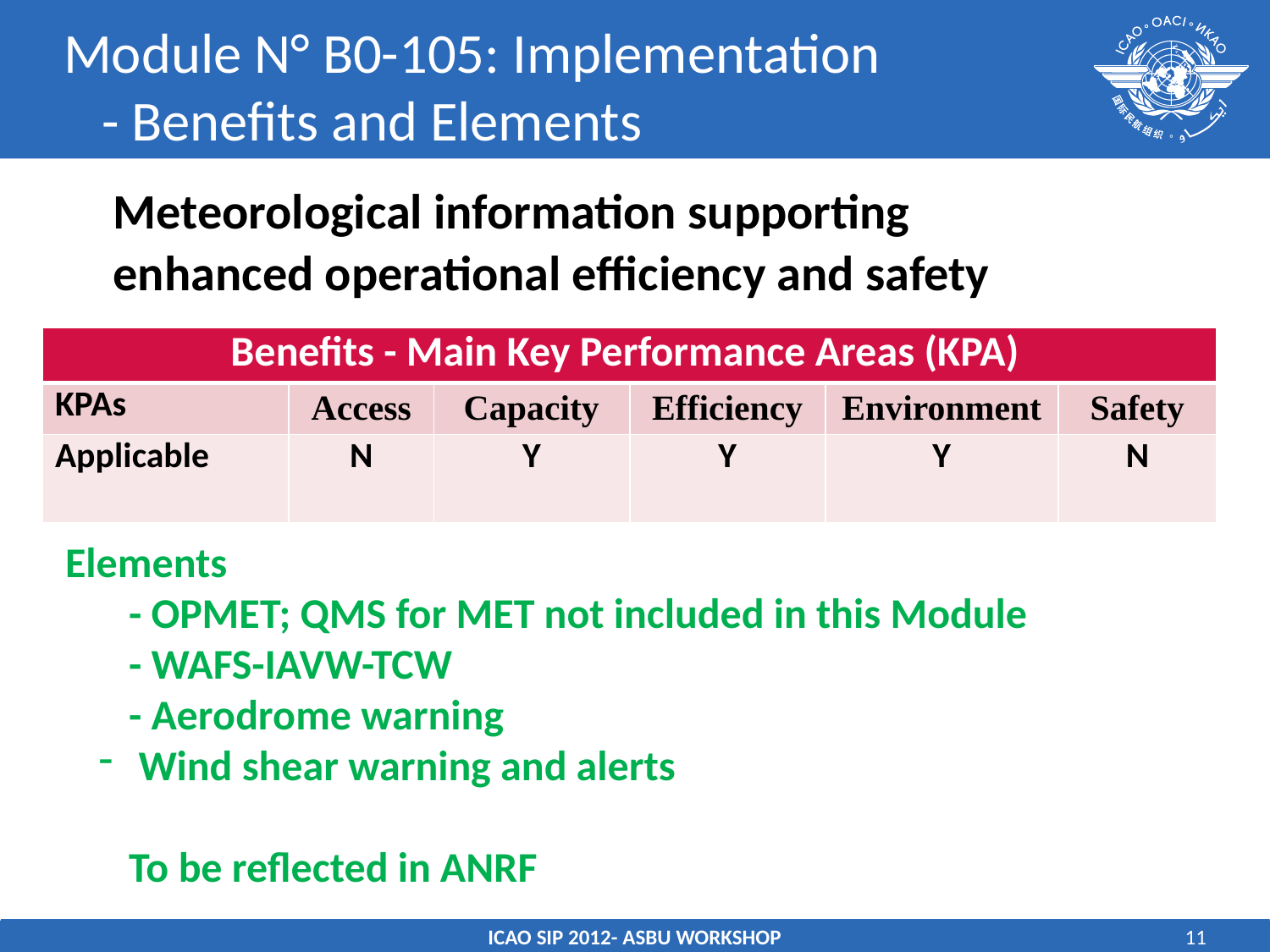

# Module N° B0-105: Implementation                   - Benefits and Elements
	Meteorological information supporting    enhanced operational efficiency and safety
| Benefits - Main Key Performance Areas (KPA) |  |  |  |  |  |
| --- | --- | --- | --- | --- | --- |
| KPAs | Access | Capacity | Efficiency | Environment | Safety |
| Applicable | N | Y | Y | Y | N |
Elements
- OPMET; QMS for MET not included in this Module
- WAFS-IAVW-TCW
- Aerodrome warning
 Wind shear warning and alerts

To be reflected in ANRF
ICAO SIP 2012- ASBU WORKSHOP
11